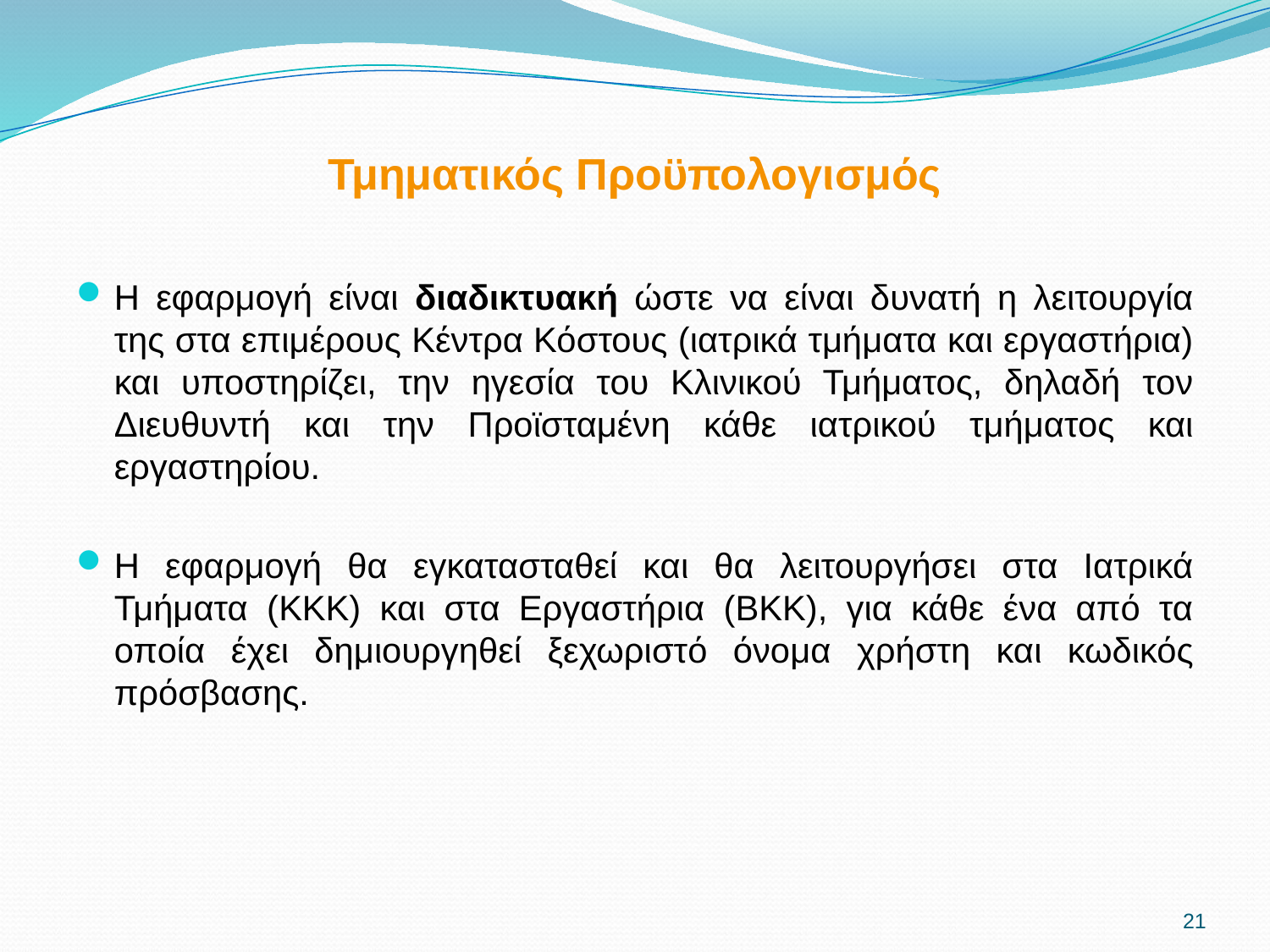

Τμηματικός Προϋπολογισμός
Η εφαρμογή είναι διαδικτυακή ώστε να είναι δυνατή η λειτουργία της στα επιμέρους Κέντρα Κόστους (ιατρικά τμήματα και εργαστήρια) και υποστηρίζει, την ηγεσία του Κλινικού Τμήματος, δηλαδή τον Διευθυντή και την Προϊσταμένη κάθε ιατρικού τμήματος και εργαστηρίου.

Η εφαρμογή θα εγκατασταθεί και θα λειτουργήσει στα Ιατρικά Τμήματα (ΚΚΚ) και στα Εργαστήρια (ΒΚΚ), για κάθε ένα από τα οποία έχει δημιουργηθεί ξεχωριστό όνομα χρήστη και κωδικός πρόσβασης.

21